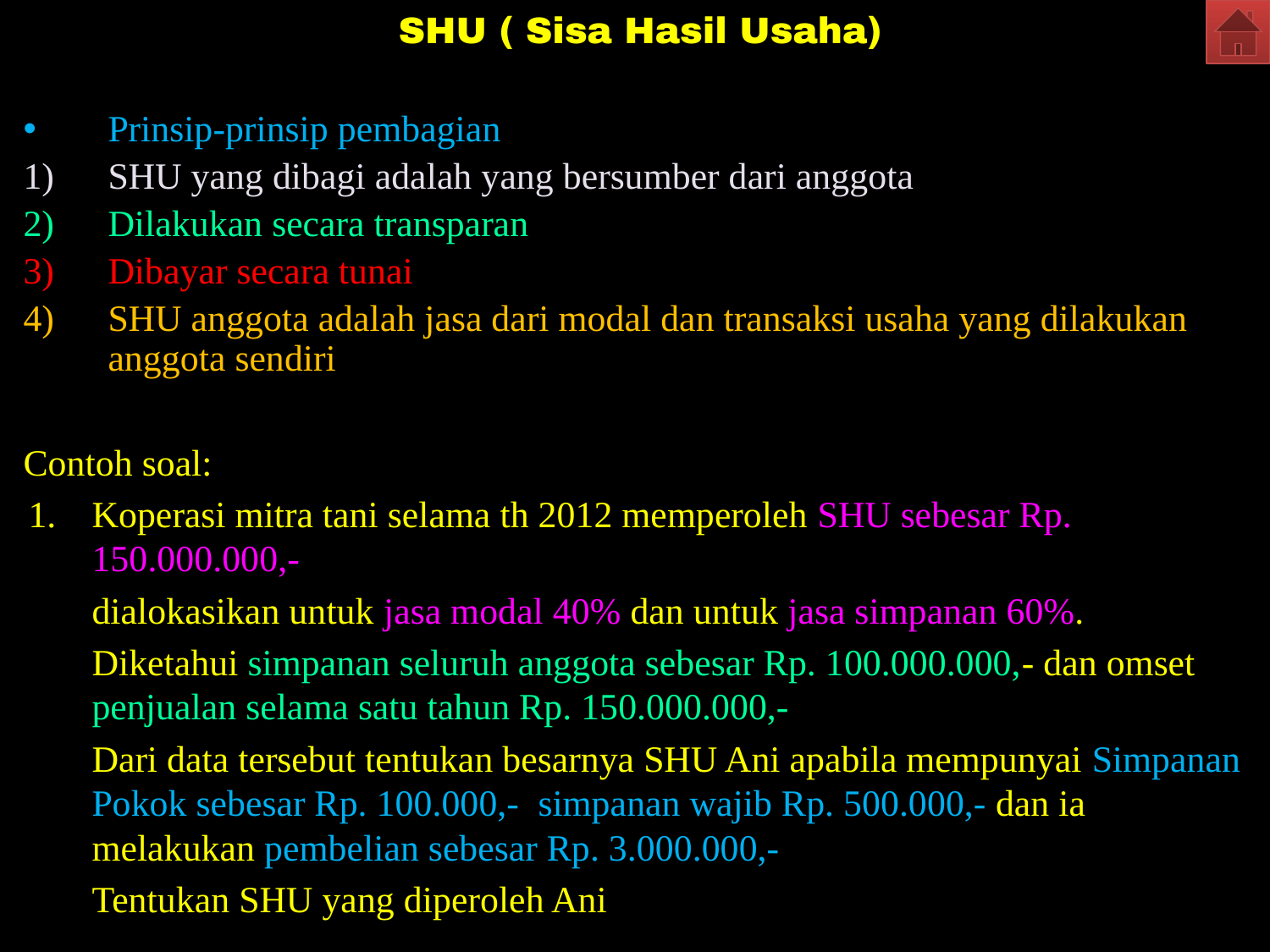

SHU ( Sisa Hasil Usaha)

Prinsip-prinsip pembagian
SHU yang dibagi adalah yang bersumber dari anggota
Dilakukan secara transparan
Dibayar secara tunai
SHU anggota adalah jasa dari modal dan transaksi usaha yang dilakukan anggota sendiri

Contoh soal:
Koperasi mitra tani selama th 2012 memperoleh SHU sebesar Rp. 150.000.000,-
	dialokasikan untuk jasa modal 40% dan untuk jasa simpanan 60%.
	Diketahui simpanan seluruh anggota sebesar Rp. 100.000.000,- dan omset penjualan selama satu tahun Rp. 150.000.000,-
	Dari data tersebut tentukan besarnya SHU Ani apabila mempunyai Simpanan Pokok sebesar Rp. 100.000,-  simpanan wajib Rp. 500.000,- dan ia melakukan pembelian sebesar Rp. 3.000.000,-
	Tentukan SHU yang diperoleh Ani